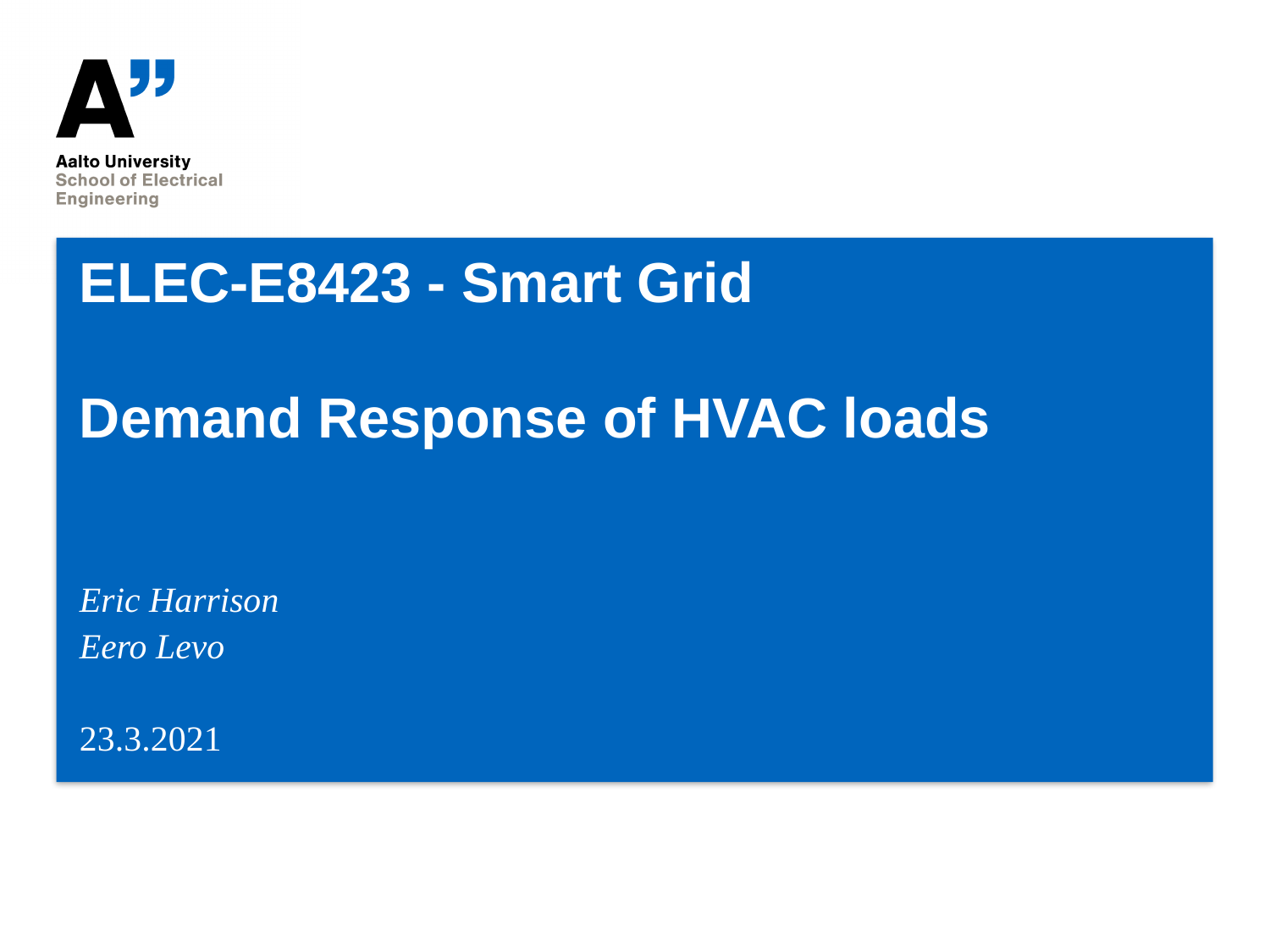

# ELEC-E8423 - Smart Grid Demand Response of HVAC loads
Eric Harrison
Eero Levo

23.3.2021